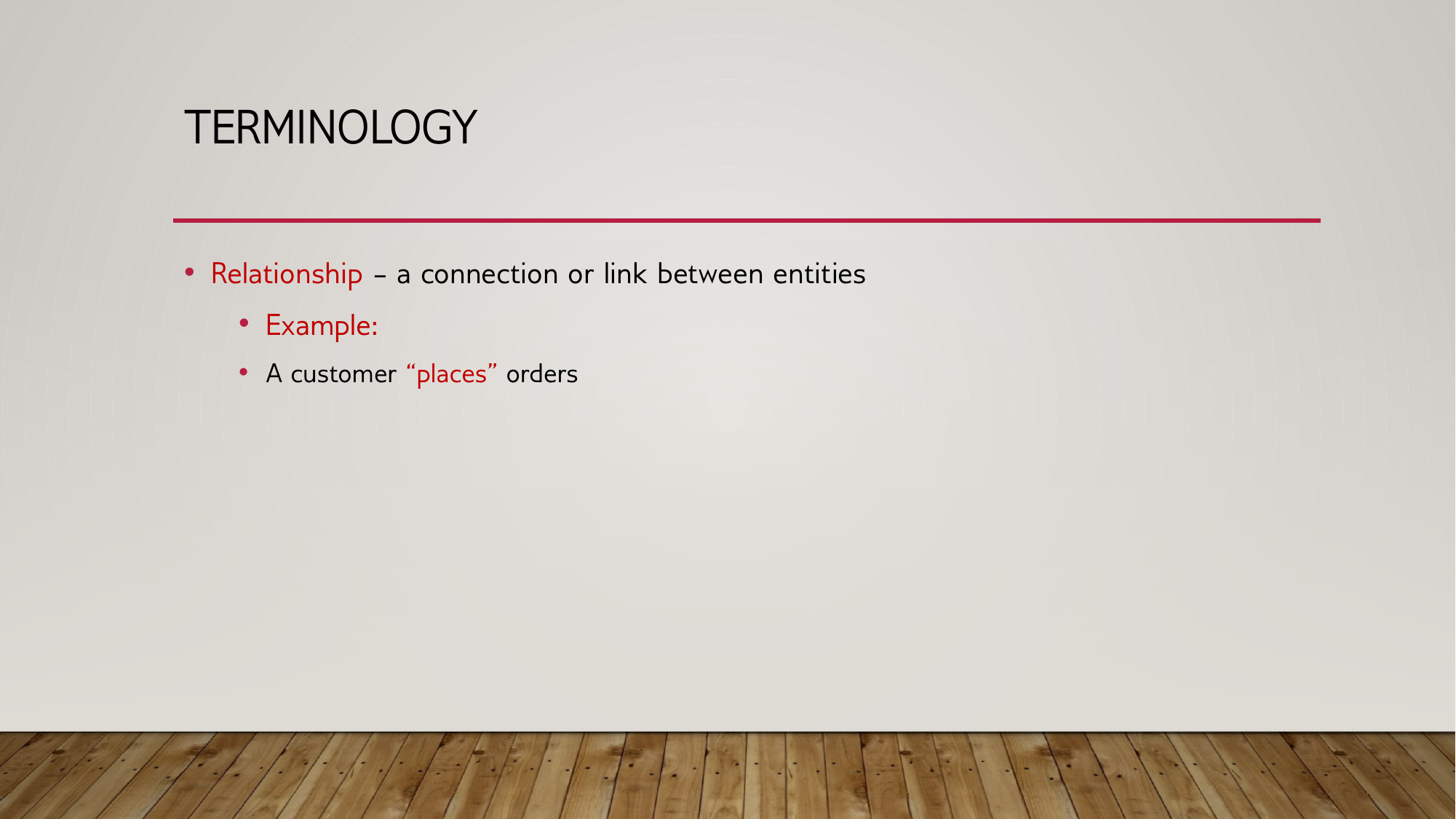

# terminology
Relationship – a connection or link between entities
Example:
A customer “places” orders